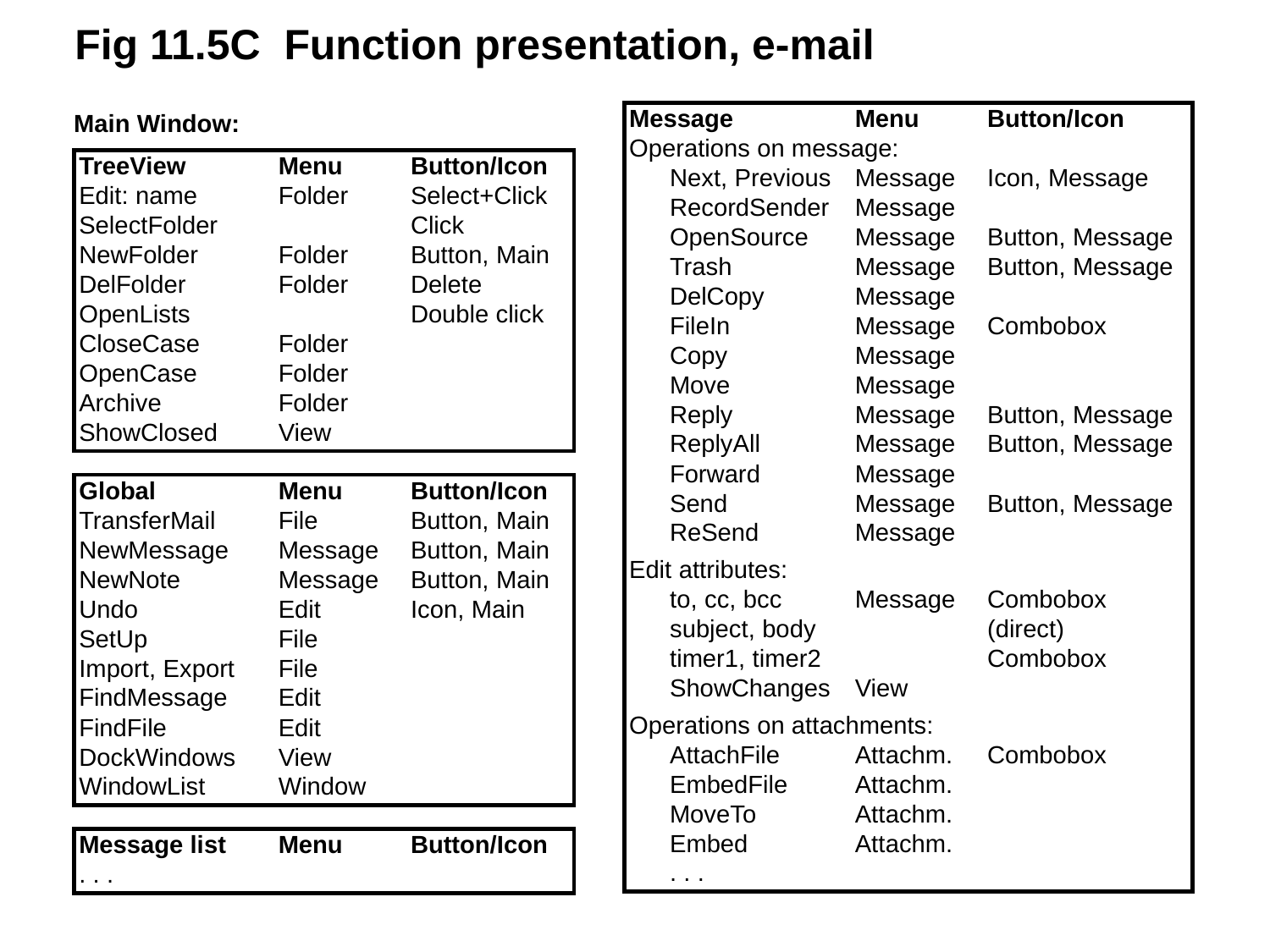

Fig 11.5C  Function presentation, e-mail
Message	Menu	Button/Icon
Operations on message:
	Next, Previous	Message	Icon, Message
	RecordSender	Message
	OpenSource	Message	Button, Message
	Trash	Message	Button, Message
	DelCopy	Message
	FileIn	Message	Combobox
	Copy	Message
	Move	Message
	Reply	Message	Button, Message
	ReplyAll	Message	Button, Message
	Forward	Message
	Send	Message	Button, Message
	ReSend	Message
Edit attributes:
	to, cc, bcc	Message	Combobox
	subject, body		(direct)
	timer1, timer2		Combobox
	ShowChanges	View
Operations on attachments:
	AttachFile	Attachm.	Combobox
	EmbedFile	Attachm.
	MoveTo	Attachm.
	Embed	Attachm.
	. . .
Main Window:
TreeView	Menu	Button/Icon
Edit: name	Folder	Select+Click
SelectFolder		Click
NewFolder	Folder	Button, Main
DelFolder	Folder	Delete
OpenLists		Double click
CloseCase	Folder
OpenCase	Folder
Archive	Folder
ShowClosed	View
Global	Menu	Button/Icon
TransferMail	File	Button, Main
NewMessage	Message	Button, Main
NewNote	Message	Button, Main
Undo	Edit	Icon, Main
SetUp	File
Import, Export	File
FindMessage	Edit
FindFile	Edit
DockWindows	View
WindowList	Window
Message list	Menu	Button/Icon
. . .